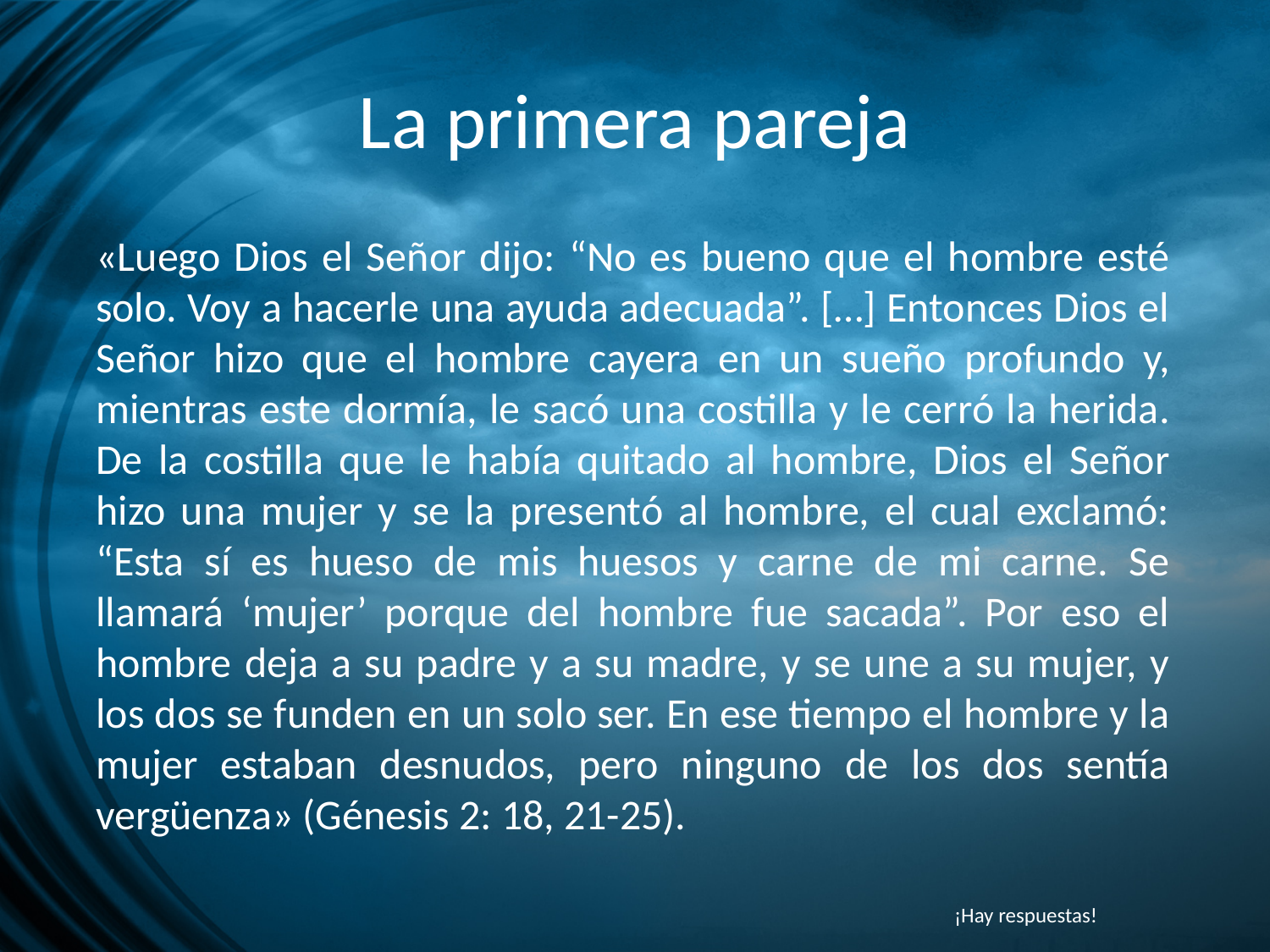

# La primera pareja
«Luego Dios el Señor dijo: “No es bueno que el hombre esté solo. Voy a hacerle una ayuda adecuada”. […] Entonces Dios el Señor hizo que el hombre cayera en un sueño profundo y, mientras este dormía, le sacó una costilla y le cerró la herida. De la costilla que le había quitado al hombre, Dios el Señor hizo una mujer y se la presentó al hombre, el cual exclamó: “Esta sí es hueso de mis huesos y carne de mi carne. Se llamará ‘mujer’ porque del hombre fue sacada”. Por eso el hombre deja a su padre y a su madre, y se une a su mujer, y los dos se funden en un solo ser. En ese tiempo el hombre y la mujer estaban desnudos, pero ninguno de los dos sentía vergüenza» (Génesis 2: 18, 21-25).
¡Hay respuestas!